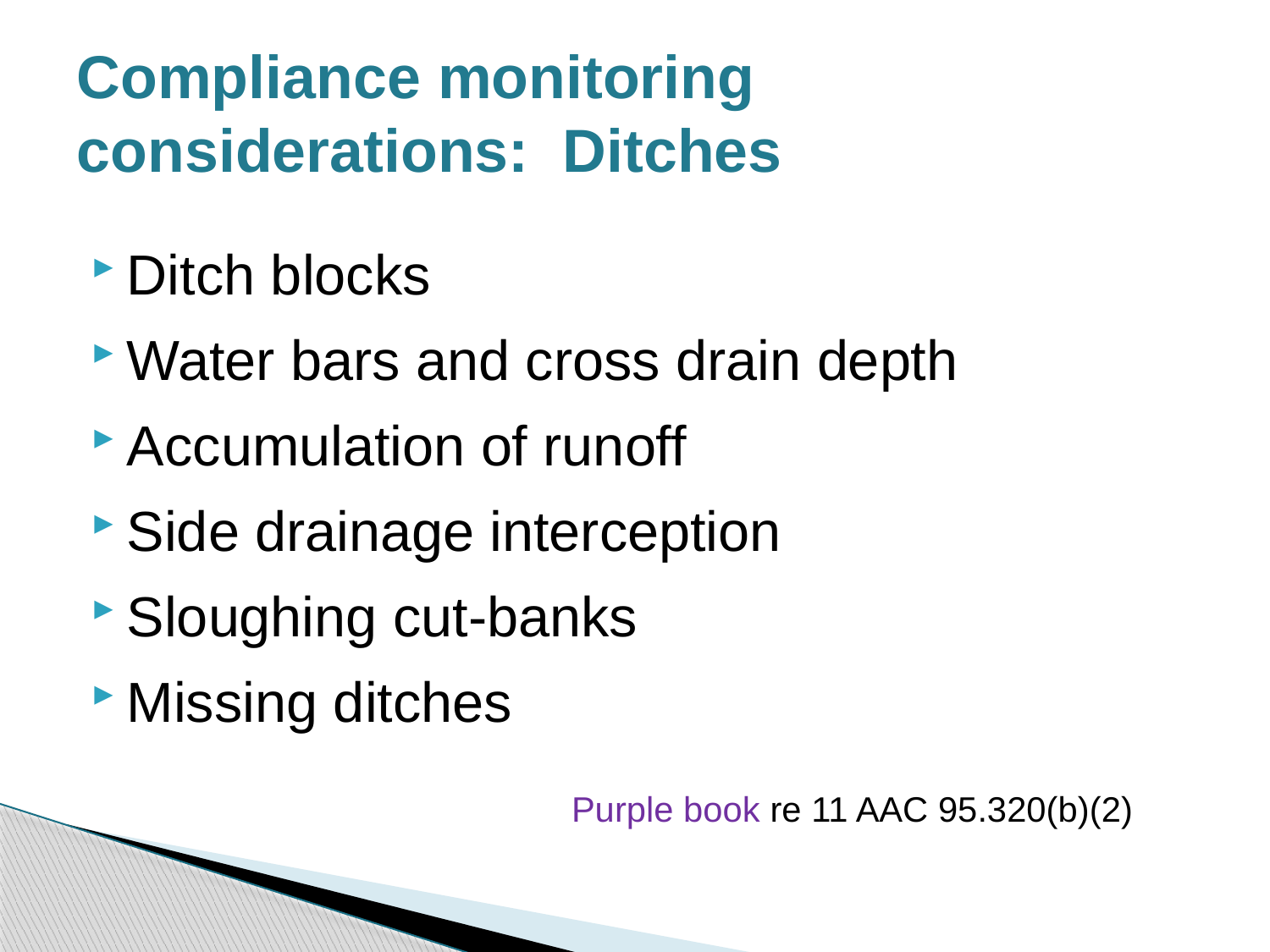

# Compliance monitoring considerations:  Ditches
Ditch blocks
Water bars and cross drain depth
Accumulation of runoff
Side drainage interception
Sloughing cut-banks
Missing ditches
			       Purple book re 11 AAC 95.320(b)(2)